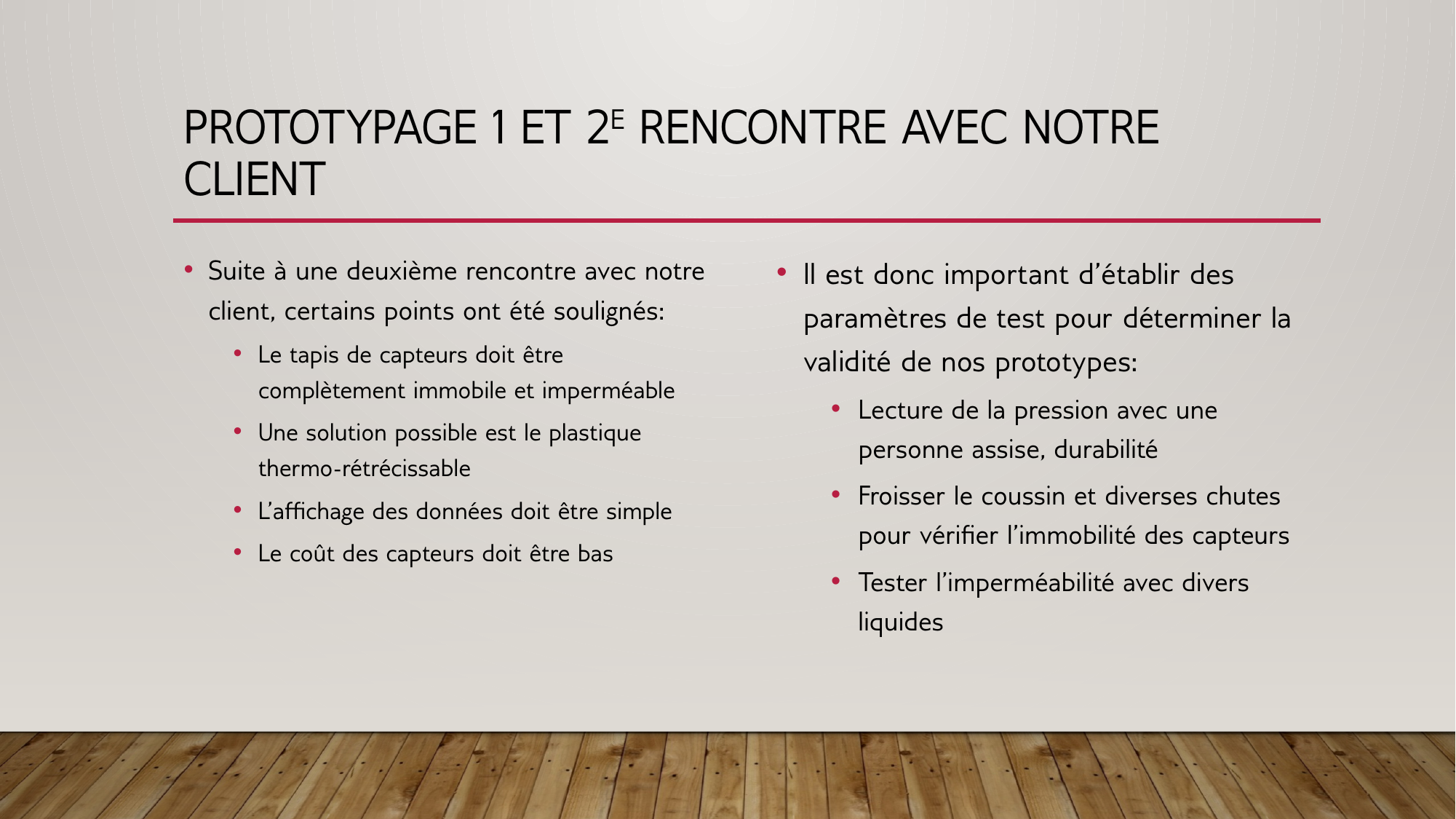

# Prototypage 1 et 2e rencontre AVEC notre client
Suite à une deuxième rencontre avec notre client, certains points ont été soulignés:
Le tapis de capteurs doit être complètement immobile et imperméable
Une solution possible est le plastique thermo-rétrécissable
L’affichage des données doit être simple
Le coût des capteurs doit être bas

Il est donc important d’établir des paramètres de test pour déterminer la validité de nos prototypes:
Lecture de la pression avec une personne assise, durabilité
Froisser le coussin et diverses chutes pour vérifier l’immobilité des capteurs
Tester l’imperméabilité avec divers liquides